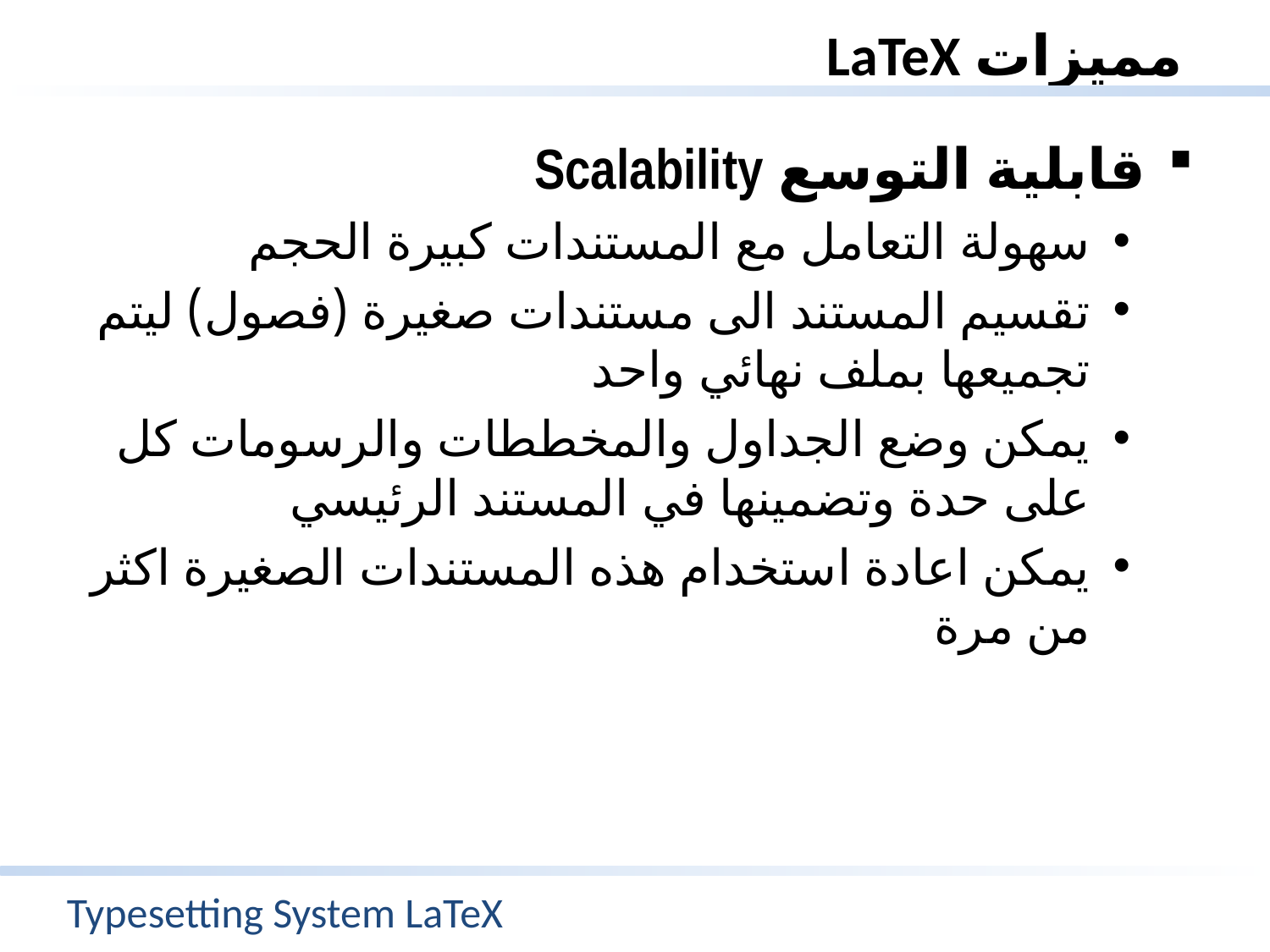

# مميزات LaTeX

قابلية التوسع Scalability
سهولة التعامل مع المستندات كبيرة الحجم
تقسيم المستند الى مستندات صغيرة (فصول) ليتم تجميعها بملف نهائي واحد
يمكن وضع الجداول والمخططات والرسومات كل على حدة وتضمينها في المستند الرئيسي
يمكن اعادة استخدام هذه المستندات الصغيرة اكثر من مرة

Typesetting System LaTeX